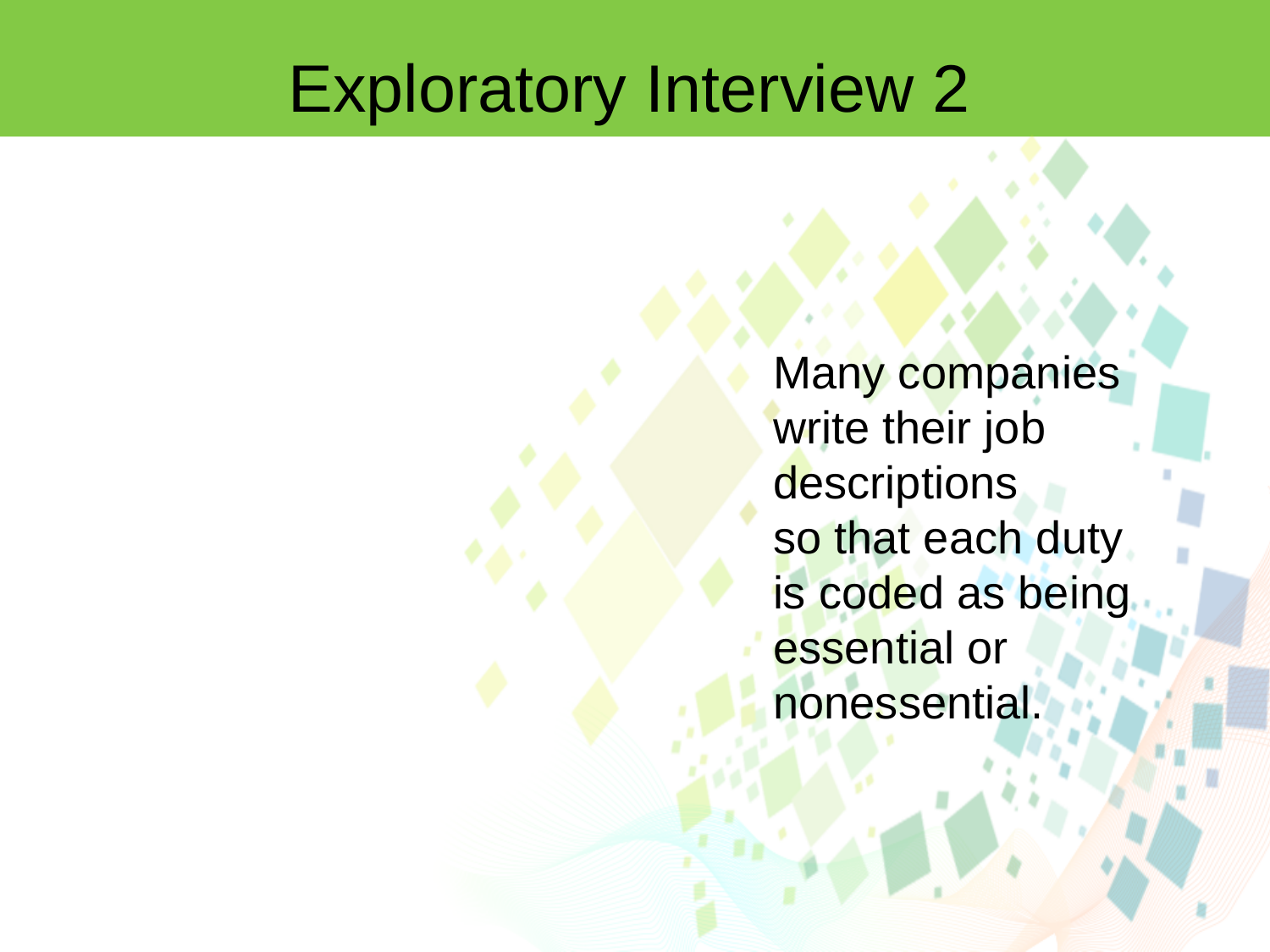

Exploratory Interview 2
Many companies write their job descriptions
so that each duty is coded as being essential or nonessential.